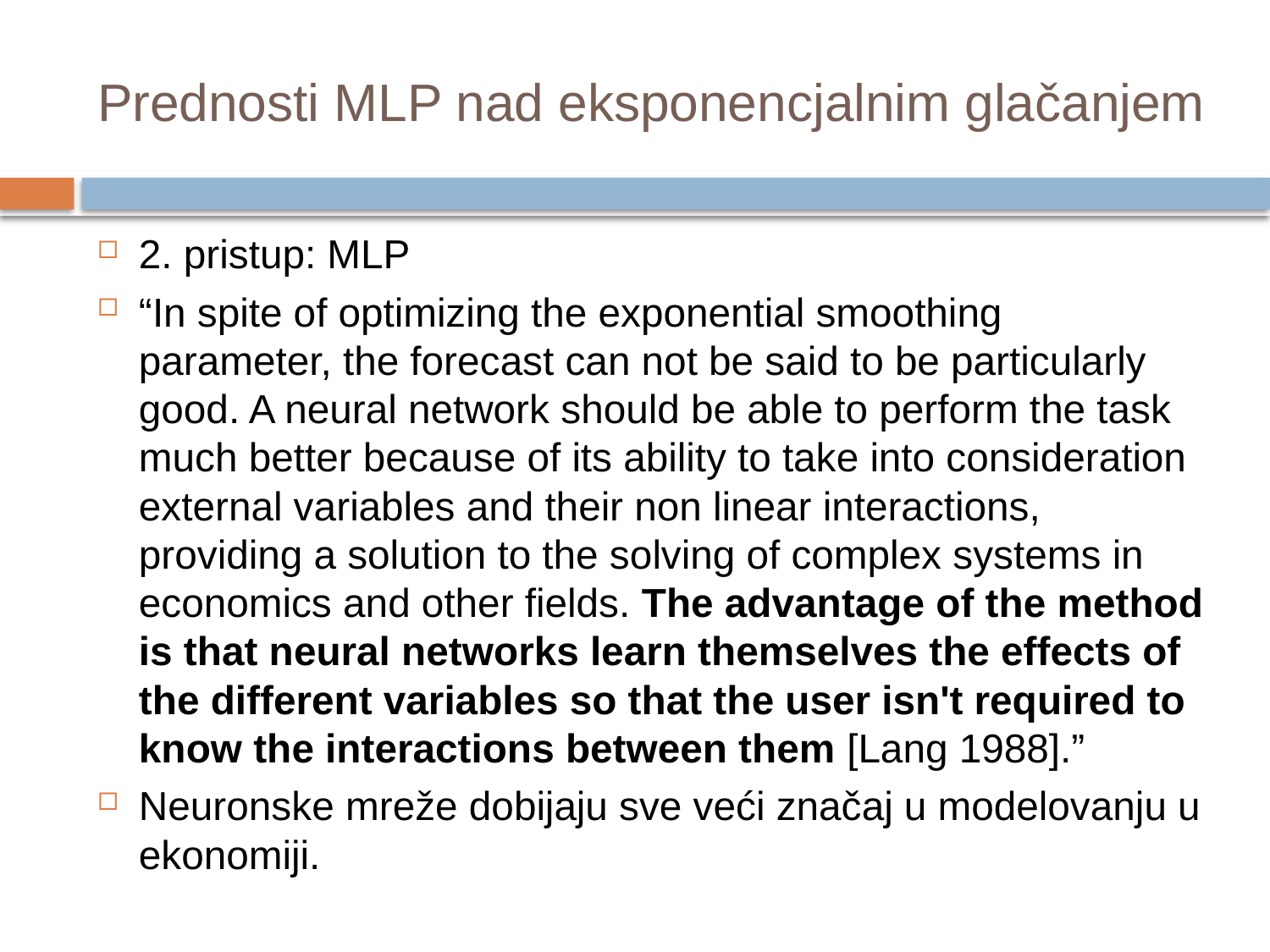

# Prednosti MLP nad eksponencjalnim glačanjem
2. pristup: MLP
“In spite of optimizing the exponential smoothing parameter, the forecast can not be said to be particularly good. A neural network should be able to perform the task much better because of its ability to take into consideration external variables and their non linear interactions, providing a solution to the solving of complex systems in economics and other fields. The advantage of the method is that neural networks learn themselves the effects of the different variables so that the user isn't required to know the interactions between them [Lang 1988].”
Neuronske mreže dobijaju sve veći značaj u modelovanju u ekonomiji.